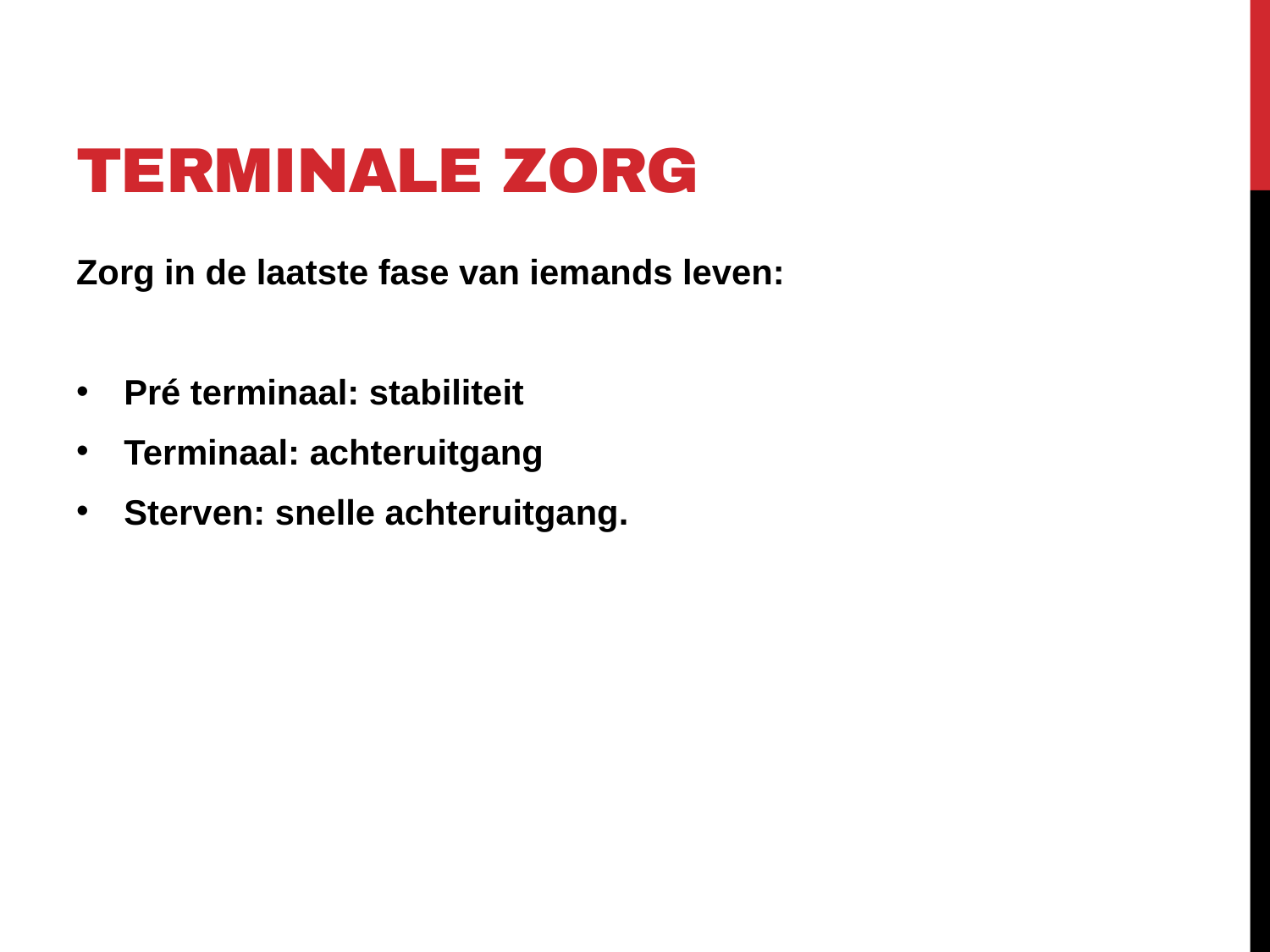

# Terminale zorg
Zorg in de laatste fase van iemands leven:

Pré terminaal: stabiliteit
Terminaal: achteruitgang
Sterven: snelle achteruitgang.